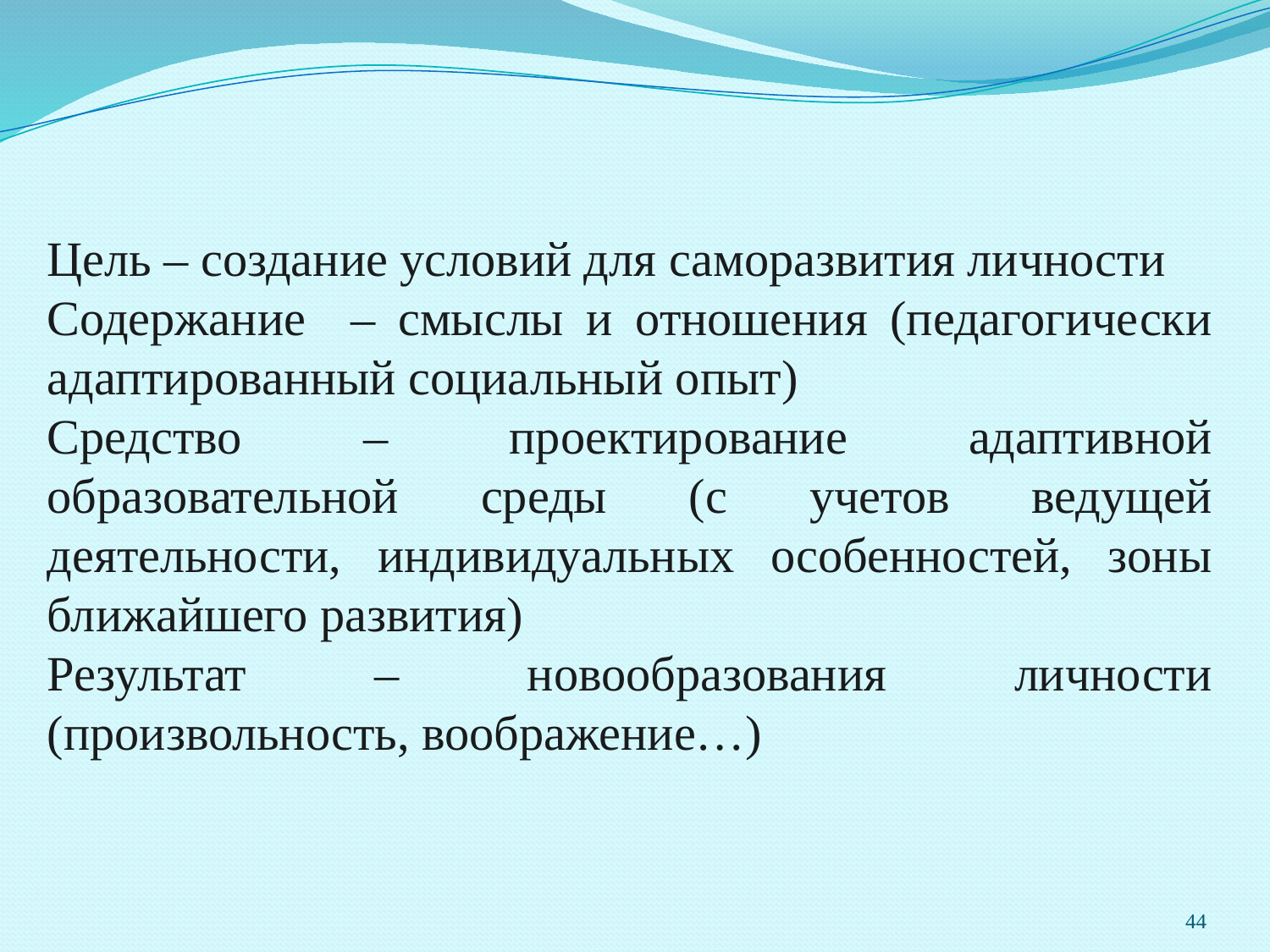

Цель – создание условий для саморазвития личности
Содержание  – смыслы и отношения (педагогически адаптированный социальный опыт)
Средство – проектирование адаптивной образовательной среды (с учетов ведущей деятельности, индивидуальных особенностей, зоны ближайшего развития)
Результат – новообразования личности (произвольность, воображение…)
44